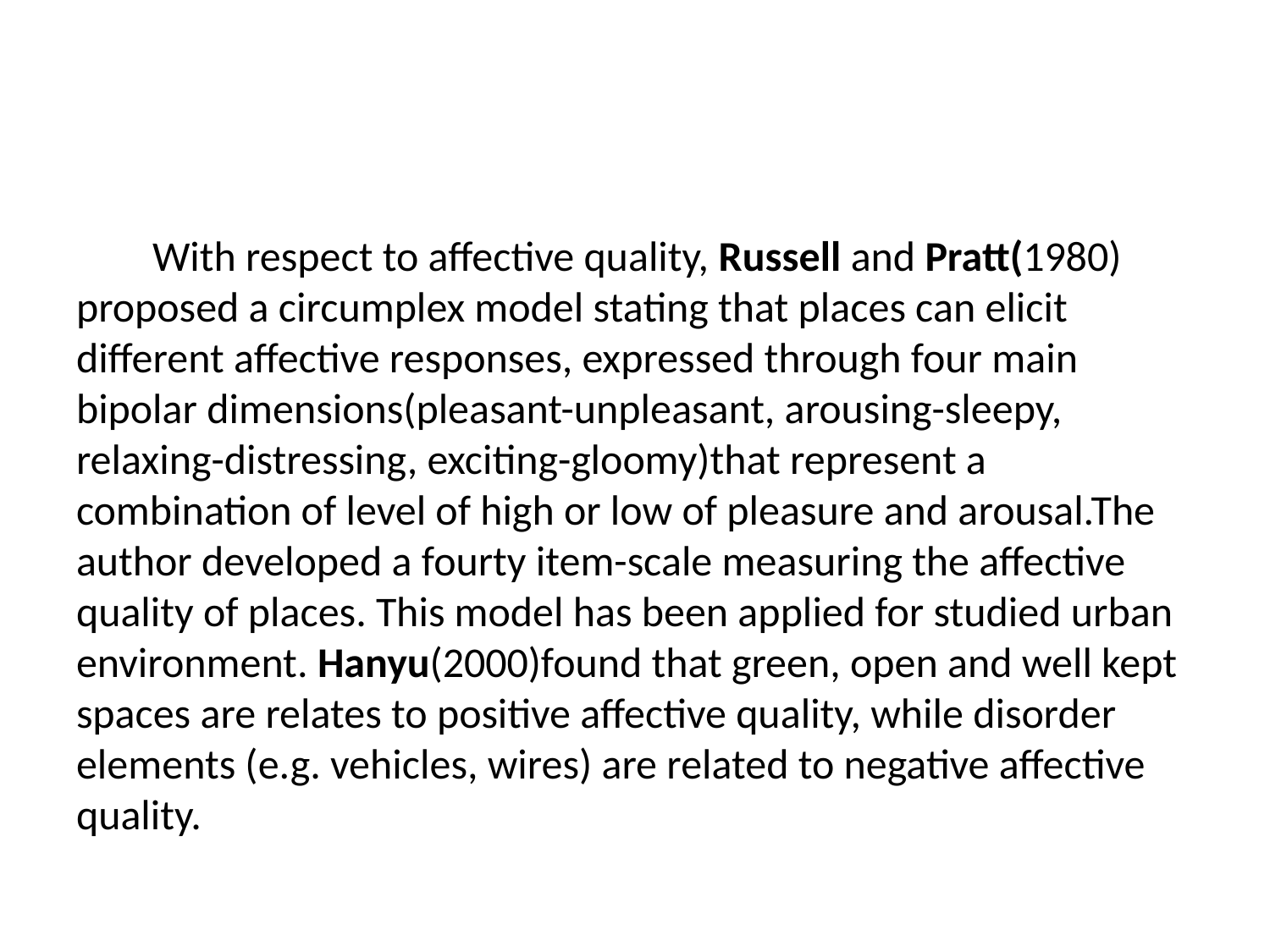

#
        With respect to affective quality, Russell and Pratt(1980) proposed a circumplex model stating that places can elicit different affective responses, expressed through four main bipolar dimensions(pleasant-unpleasant, arousing-sleepy, relaxing-distressing, exciting-gloomy)that represent a combination of level of high or low of pleasure and arousal.The author developed a fourty item-scale measuring the affective quality of places. This model has been applied for studied urban environment. Hanyu(2000)found that green, open and well kept spaces are relates to positive affective quality, while disorder elements (e.g. vehicles, wires) are related to negative affective quality.